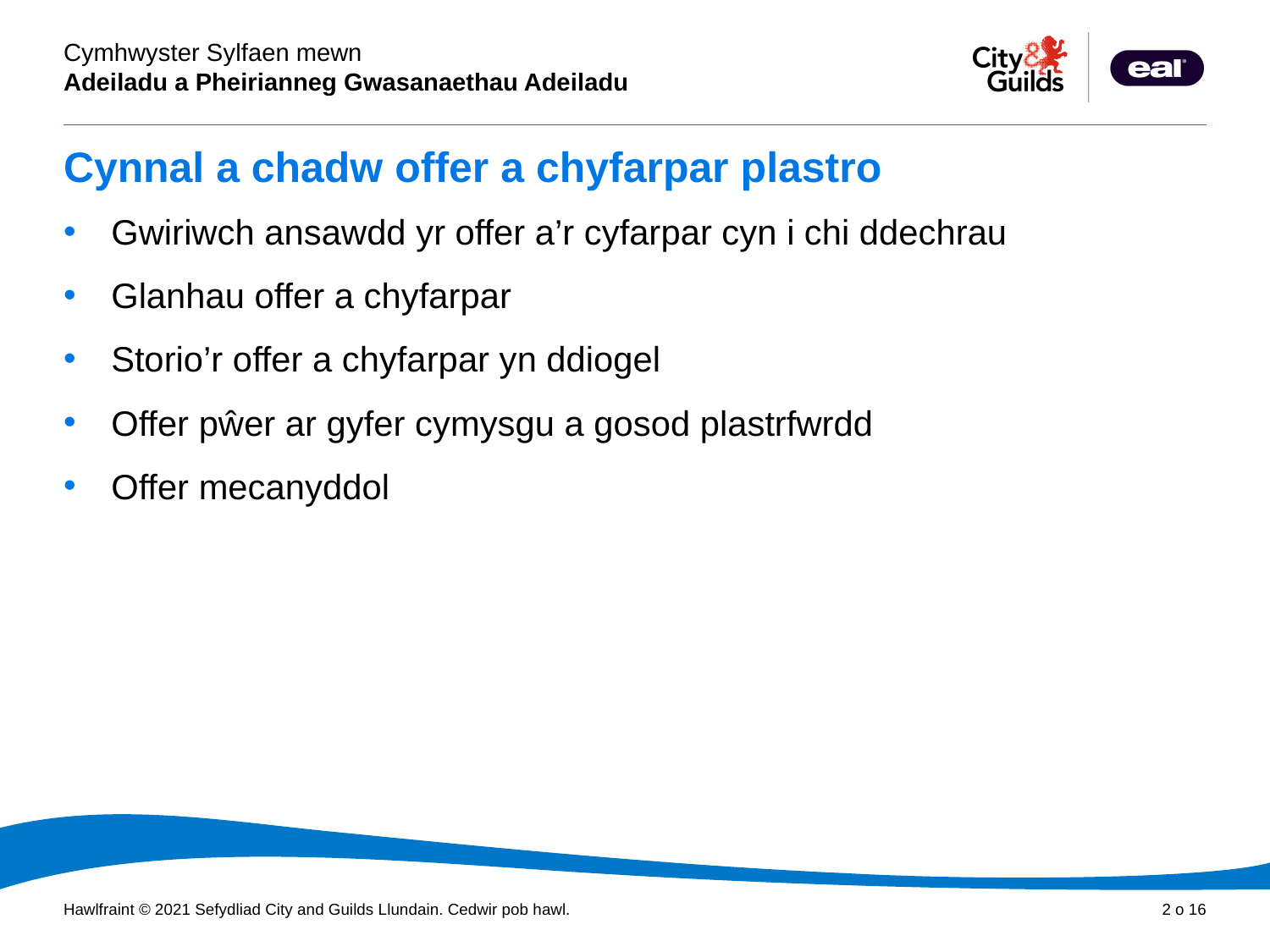

# Cynnal a chadw offer a chyfarpar plastro
Gwiriwch ansawdd yr offer a’r cyfarpar cyn i chi ddechrau
Glanhau offer a chyfarpar
Storio’r offer a chyfarpar yn ddiogel
Offer pŵer ar gyfer cymysgu a gosod plastrfwrdd
Offer mecanyddol